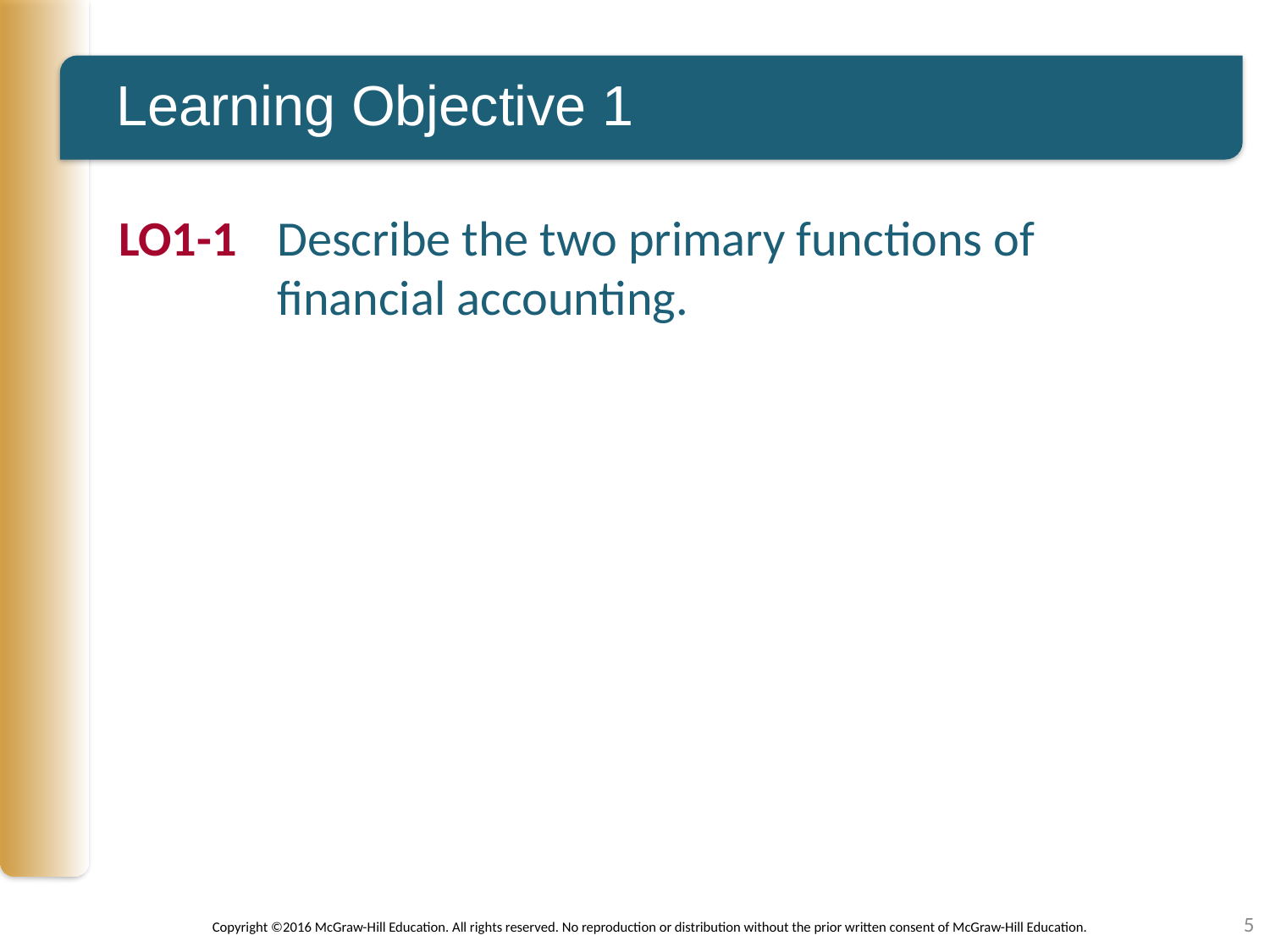

# Learning Objective 1
LO1-1	Describe the two primary functions of financial accounting.
5
Copyright ©2016 McGraw-Hill Education. All rights reserved. No reproduction or distribution without the prior written consent of McGraw-Hill Education.